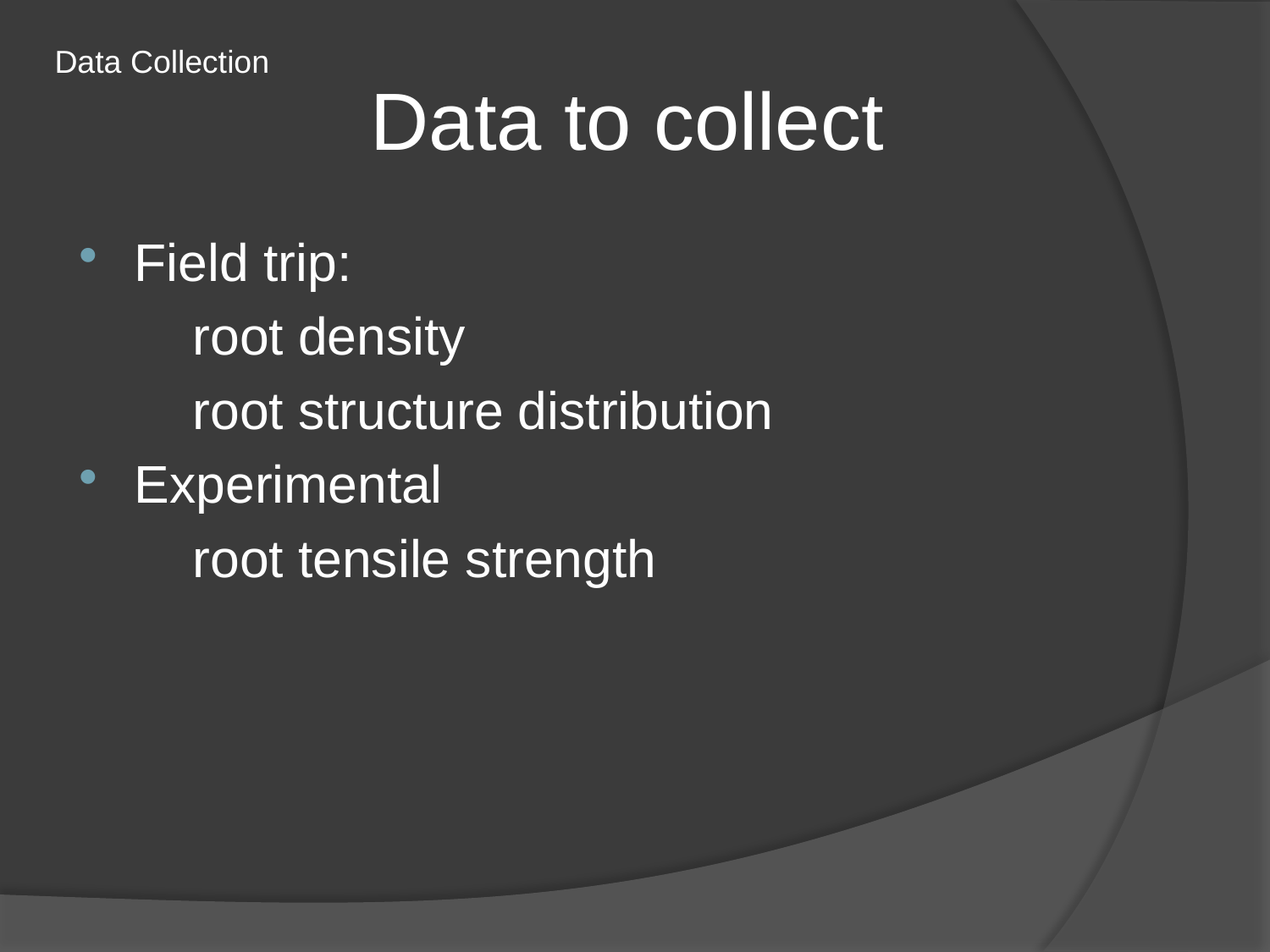

Data Collection
# Data to collect
Field trip:
        root density
        root structure distribution
Experimental
        root tensile strength